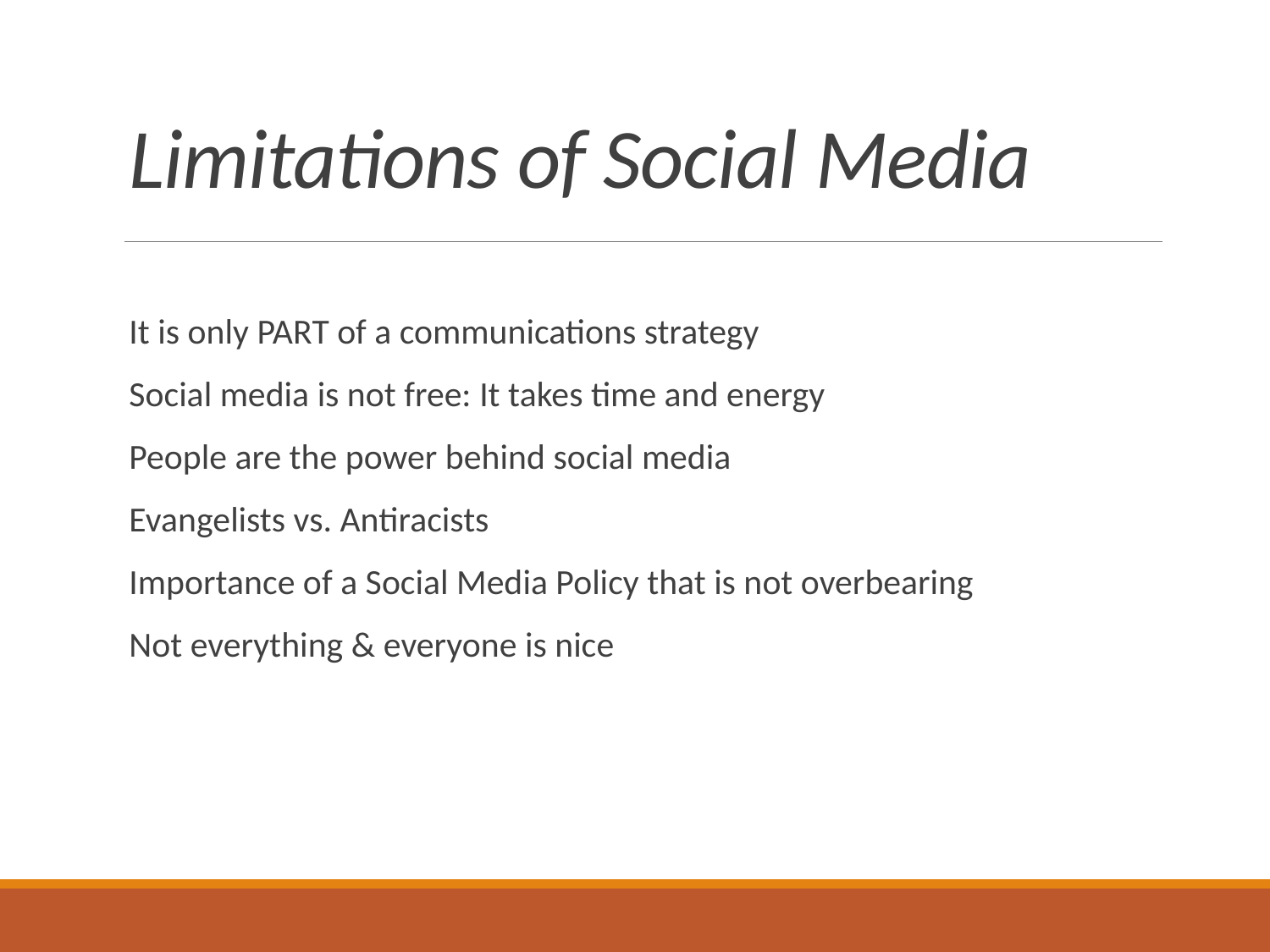

# Limitations of Social Media
It is only PART of a communications strategy
Social media is not free: It takes time and energy
People are the power behind social media
Evangelists vs. Antiracists
Importance of a Social Media Policy that is not overbearing
Not everything & everyone is nice